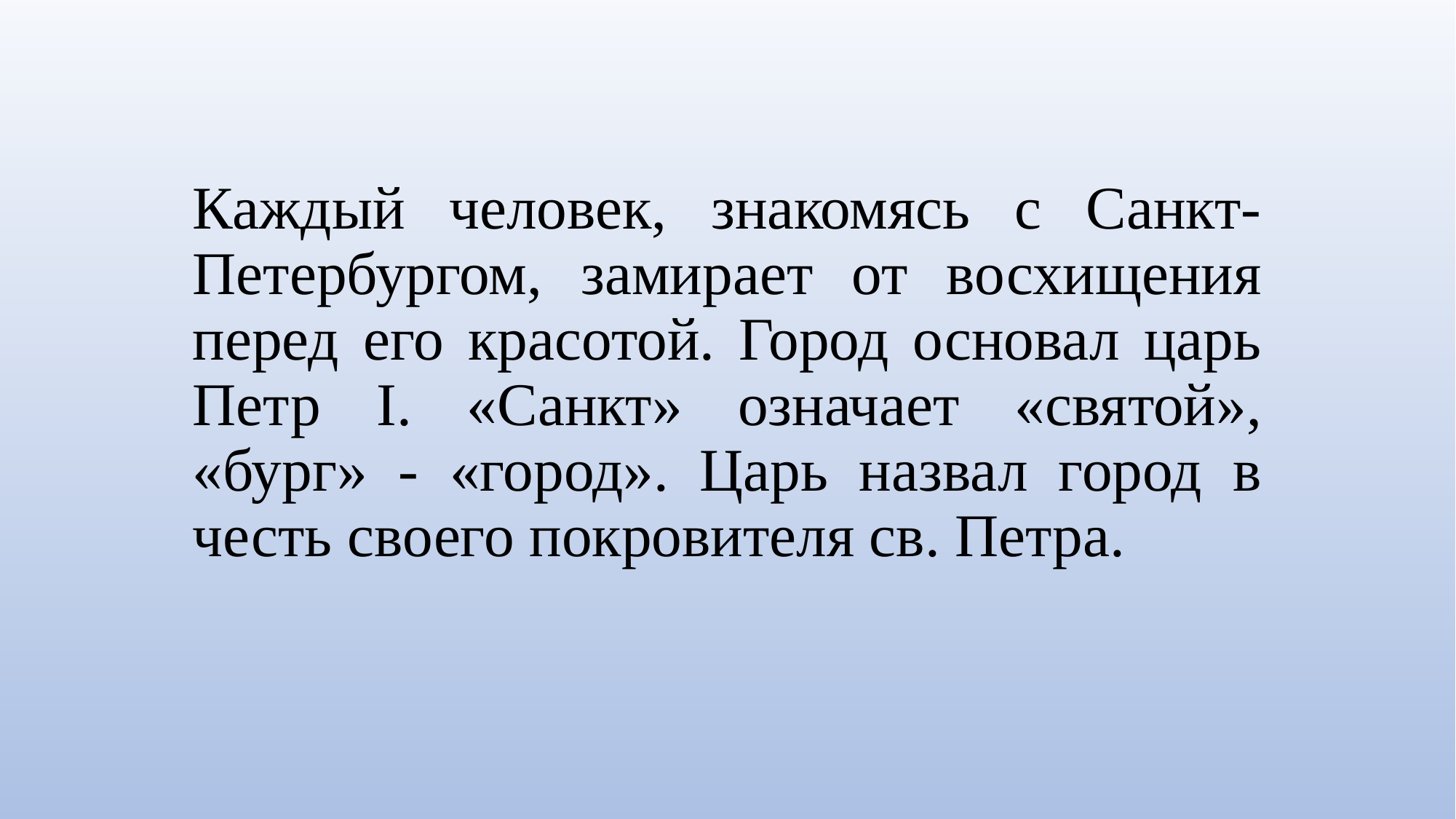

#
Каждый человек, знакомясь с Санкт-Петербургом, замирает от восхищения перед его красотой. Город основал царь Петр I. «Санкт» означает «святой», «бург» - «город». Царь назвал город в честь своего покровителя св. Петра.